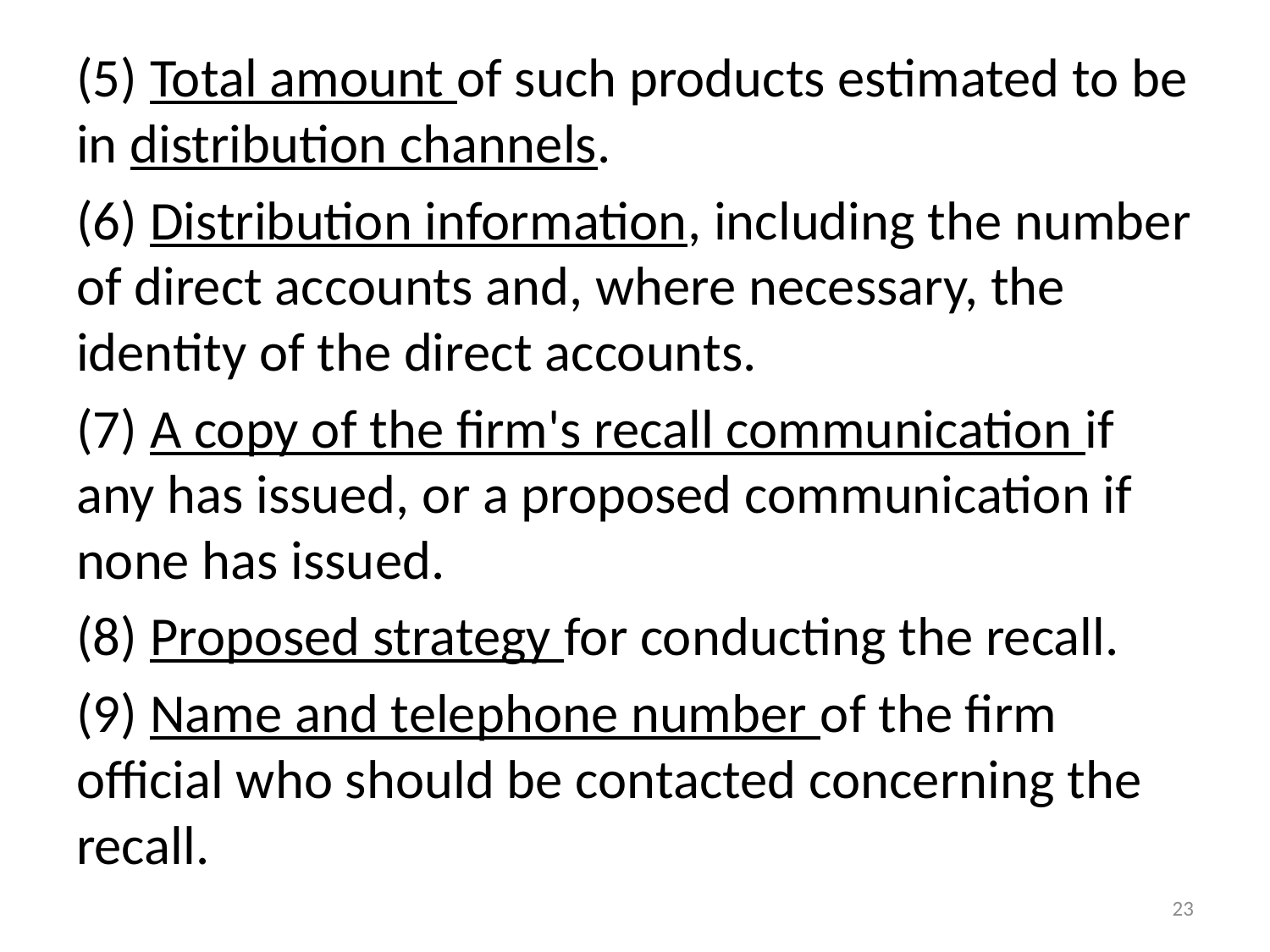

(5) Total amount of such products estimated to be in distribution channels.
(6) Distribution information, including the number of direct accounts and, where necessary, the identity of the direct accounts.
(7) A copy of the firm's recall communication if any has issued, or a proposed communication if none has issued.
(8) Proposed strategy for conducting the recall.
(9) Name and telephone number of the firm official who should be contacted concerning the recall.

23